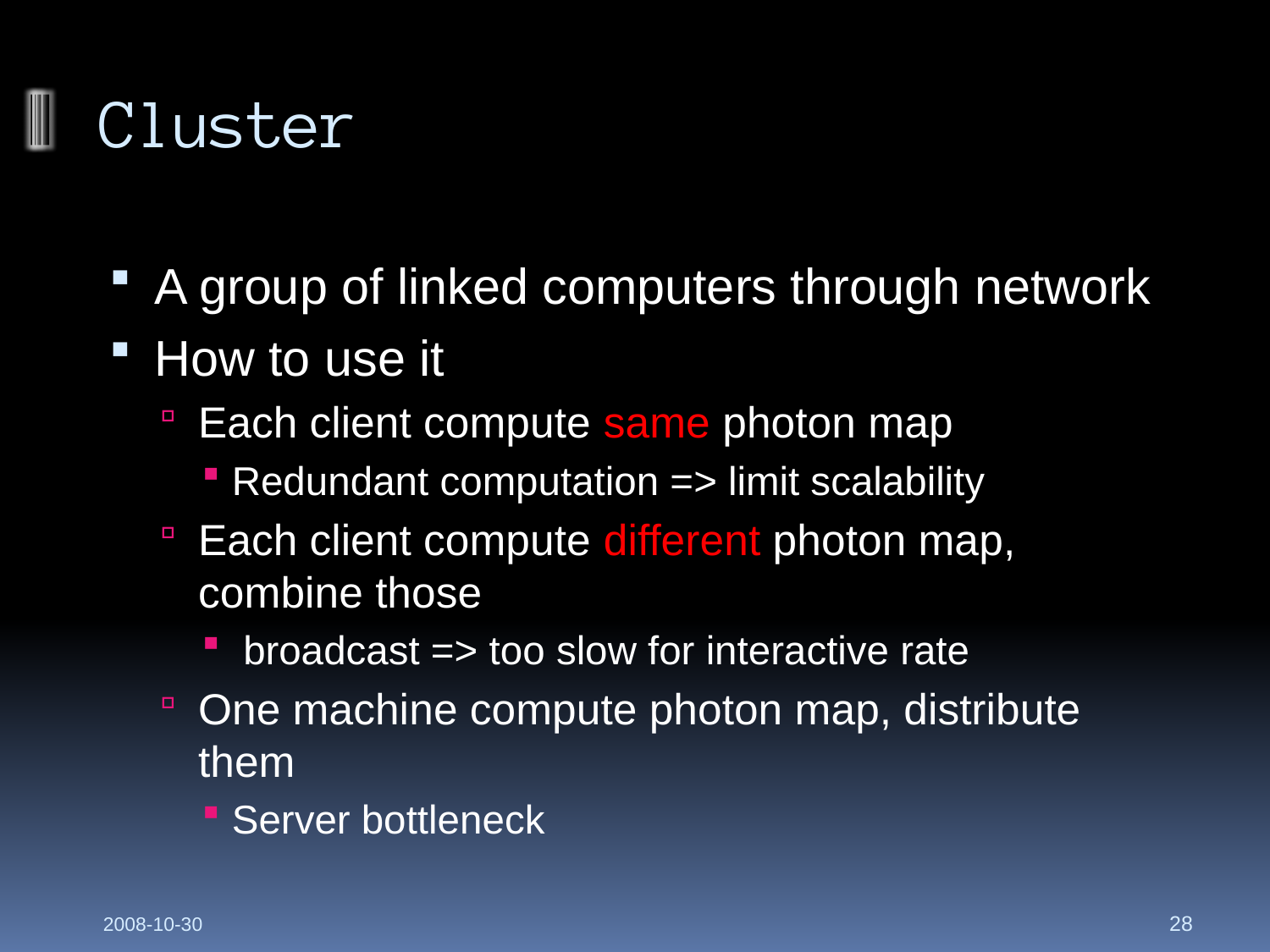

# Cluster
A group of linked computers through network
How to use it
Each client compute same photon map
Redundant computation => limit scalability
Each client compute different photon map, combine those
 broadcast => too slow for interactive rate
One machine compute photon map, distribute them
Server bottleneck

2008-10-30
28